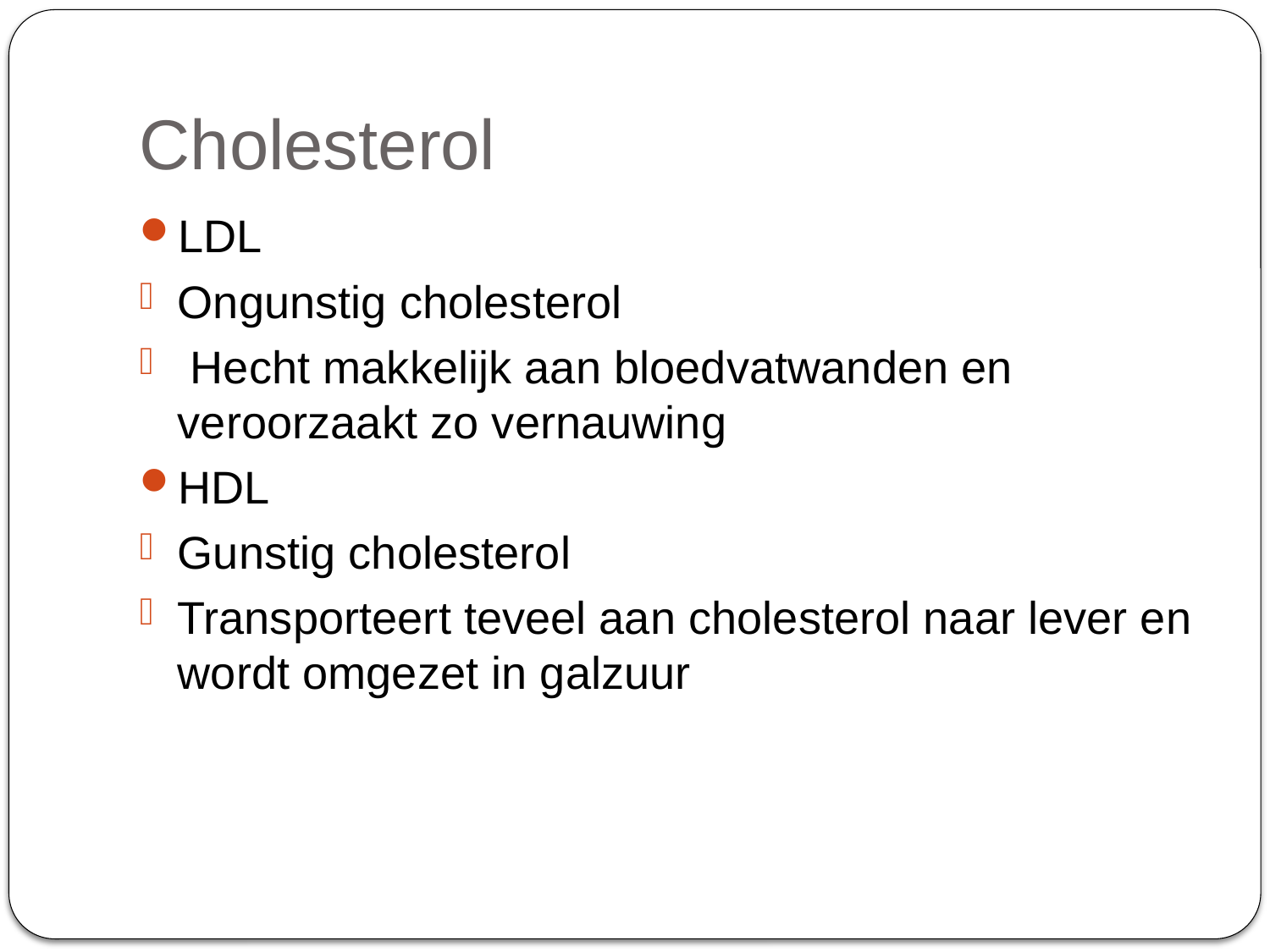

# Cholesterol
LDL
Ongunstig cholesterol
 Hecht makkelijk aan bloedvatwanden en veroorzaakt zo vernauwing
HDL
Gunstig cholesterol
Transporteert teveel aan cholesterol naar lever en wordt omgezet in galzuur